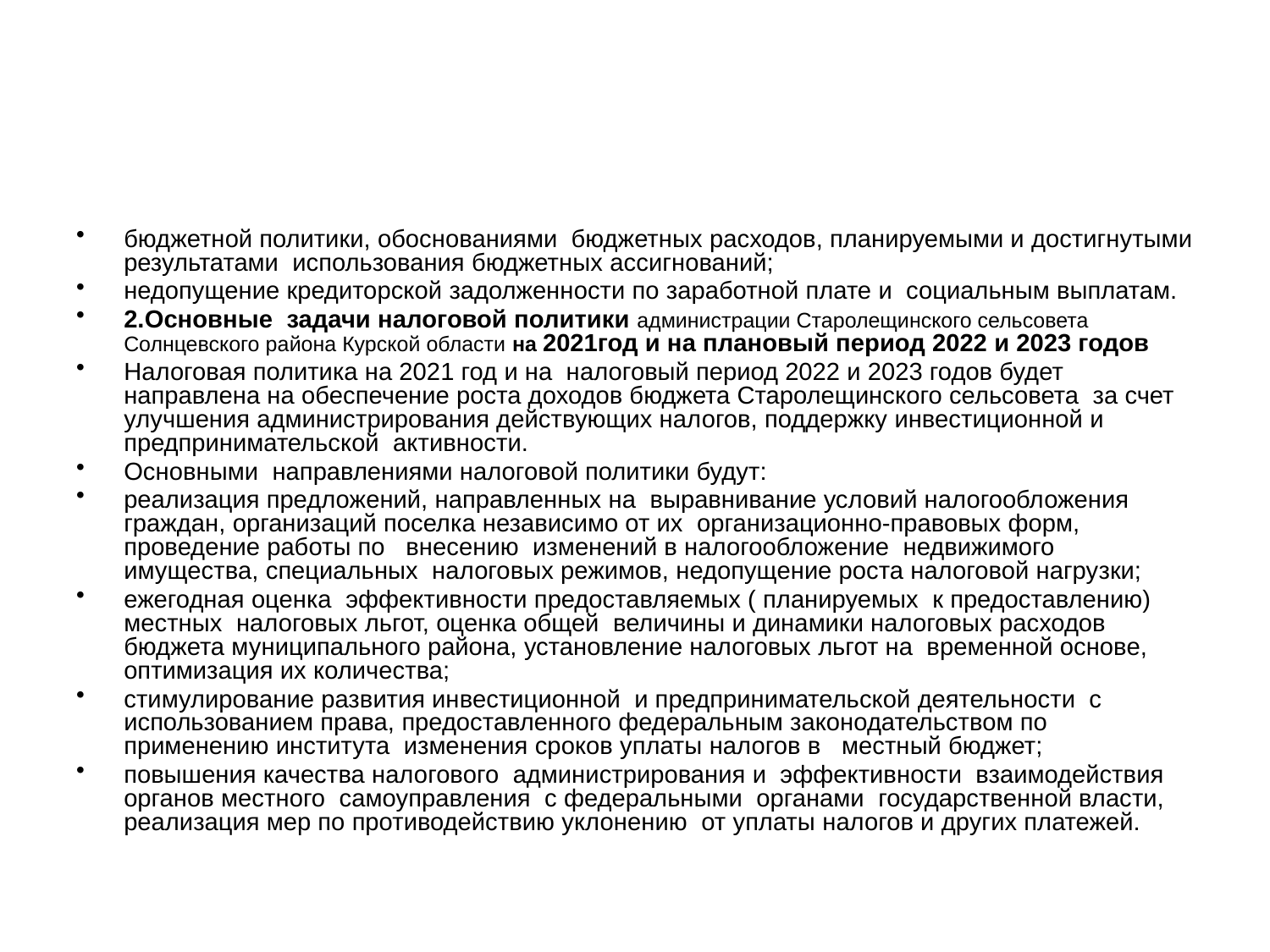

#
бюджетной политики, обоснованиями  бюджетных расходов, планируемыми и достигнутыми результатами  использования бюджетных ассигнований;
недопущение кредиторской задолженности по заработной плате и  социальным выплатам.
2.Основные  задачи налоговой политики администрации Старолещинского сельсовета Солнцевского района Курской области на 2021год и на плановый период 2022 и 2023 годов
Налоговая политика на 2021 год и на  налоговый период 2022 и 2023 годов будет направлена на обеспечение роста доходов бюджета Старолещинского сельсовета  за счет  улучшения администрирования действующих налогов, поддержку инвестиционной и  предпринимательской  активности.
Основными  направлениями налоговой политики будут:
реализация предложений, направленных на  выравнивание условий налогообложения граждан, организаций поселка независимо от их  организационно-правовых форм, проведение работы по   внесению  изменений в налогообложение  недвижимого  имущества, специальных  налоговых режимов, недопущение роста налоговой нагрузки;
ежегодная оценка  эффективности предоставляемых ( планируемых  к предоставлению)   местных  налоговых льгот, оценка общей  величины и динамики налоговых расходов  бюджета муниципального района, установление налоговых льгот на  временной основе, оптимизация их количества;
стимулирование развития инвестиционной  и предпринимательской деятельности  с использованием права, предоставленного федеральным законодательством по применению института  изменения сроков уплаты налогов в   местный бюджет;
повышения качества налогового  администрирования и  эффективности  взаимодействия   органов местного  самоуправления  с федеральными  органами  государственной власти, реализация мер по противодействию уклонению  от уплаты налогов и других платежей.